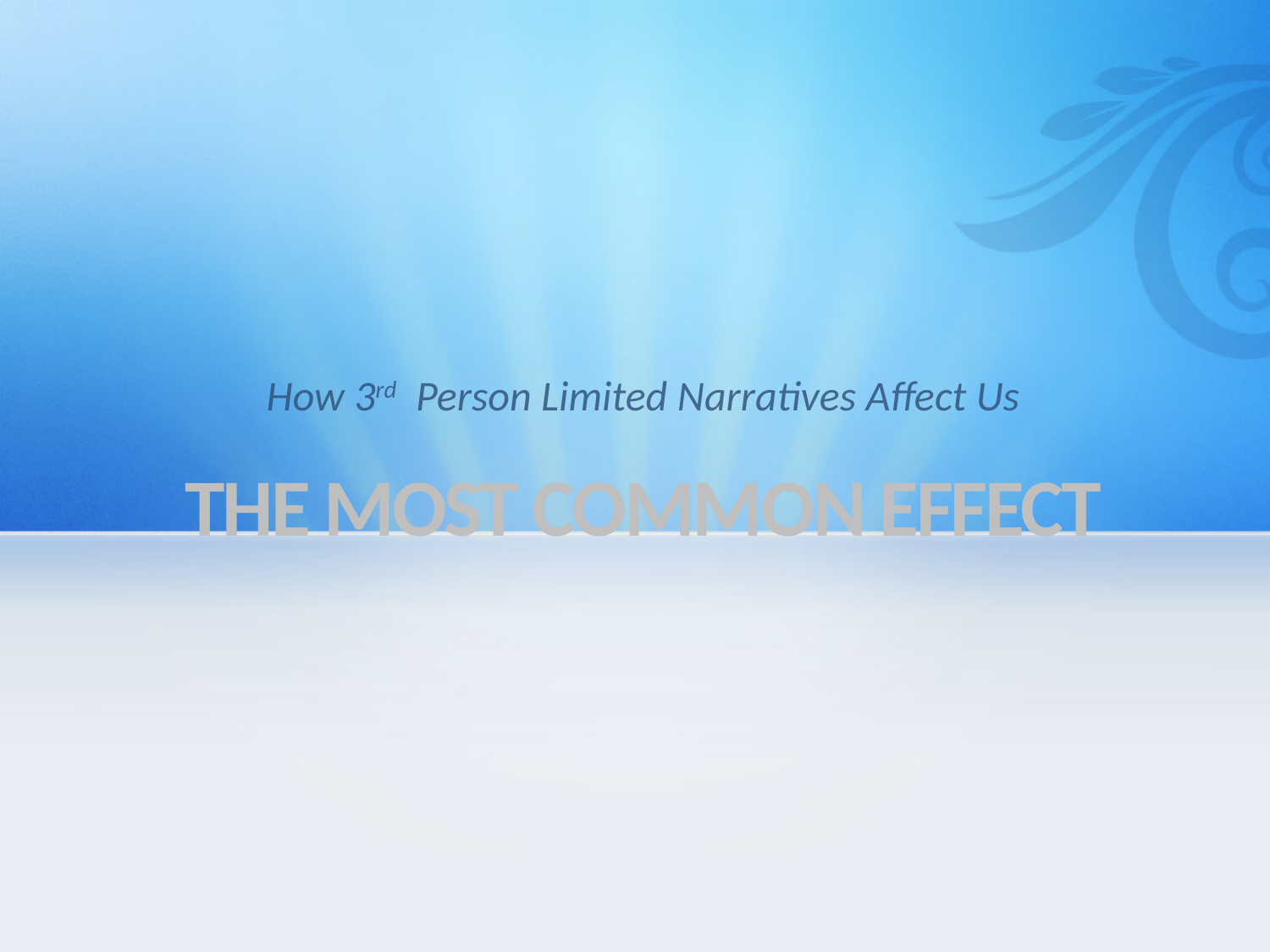

How 3rd  Person Limited Narratives Affect Us
# THE MOST COMMON EFFECT